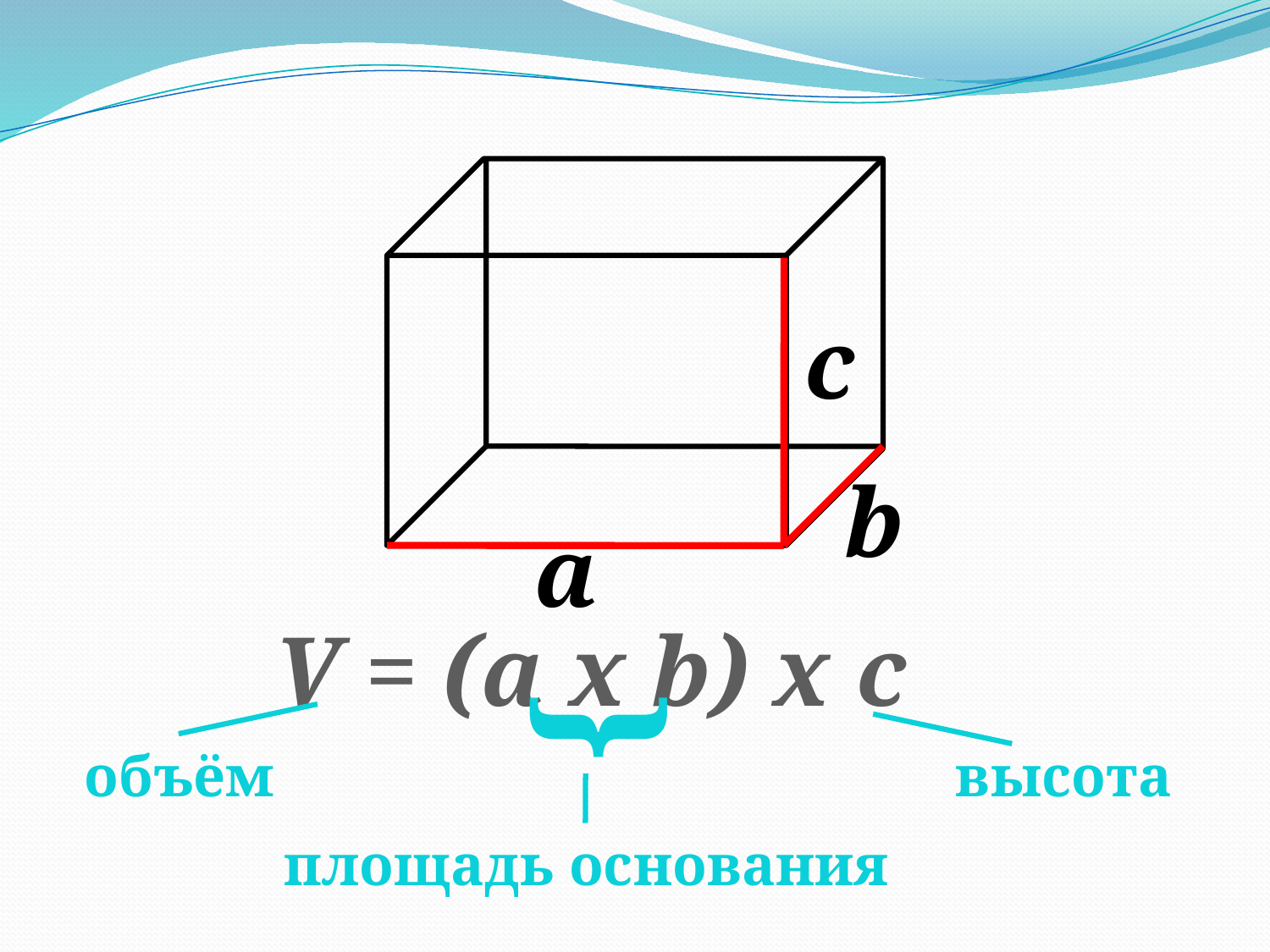

c
b
a
V = (a x b) x c
{
объём
высота
площадь основания